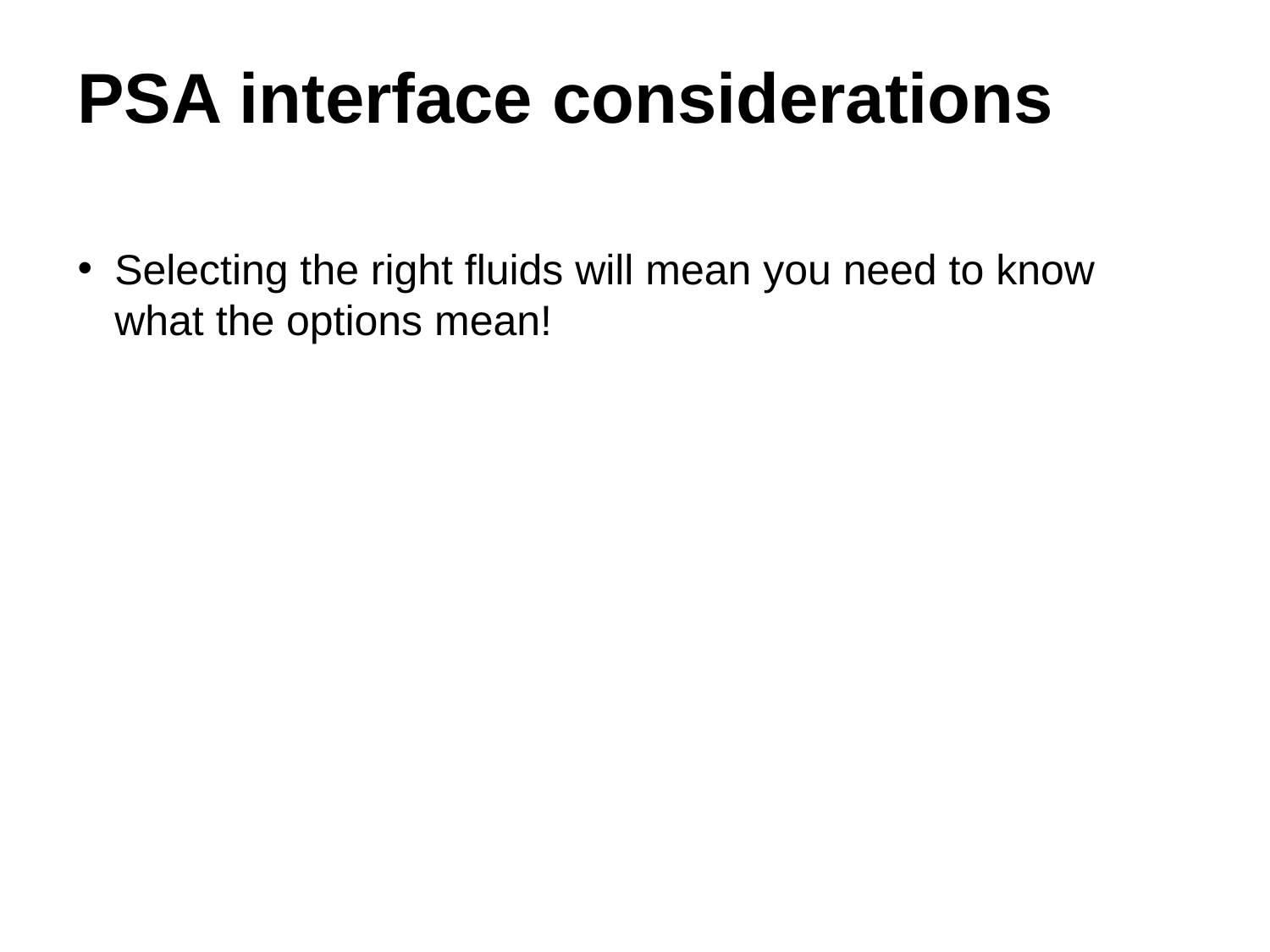

PSA interface considerations
Selecting the right fluids will mean you need to know what the options mean!